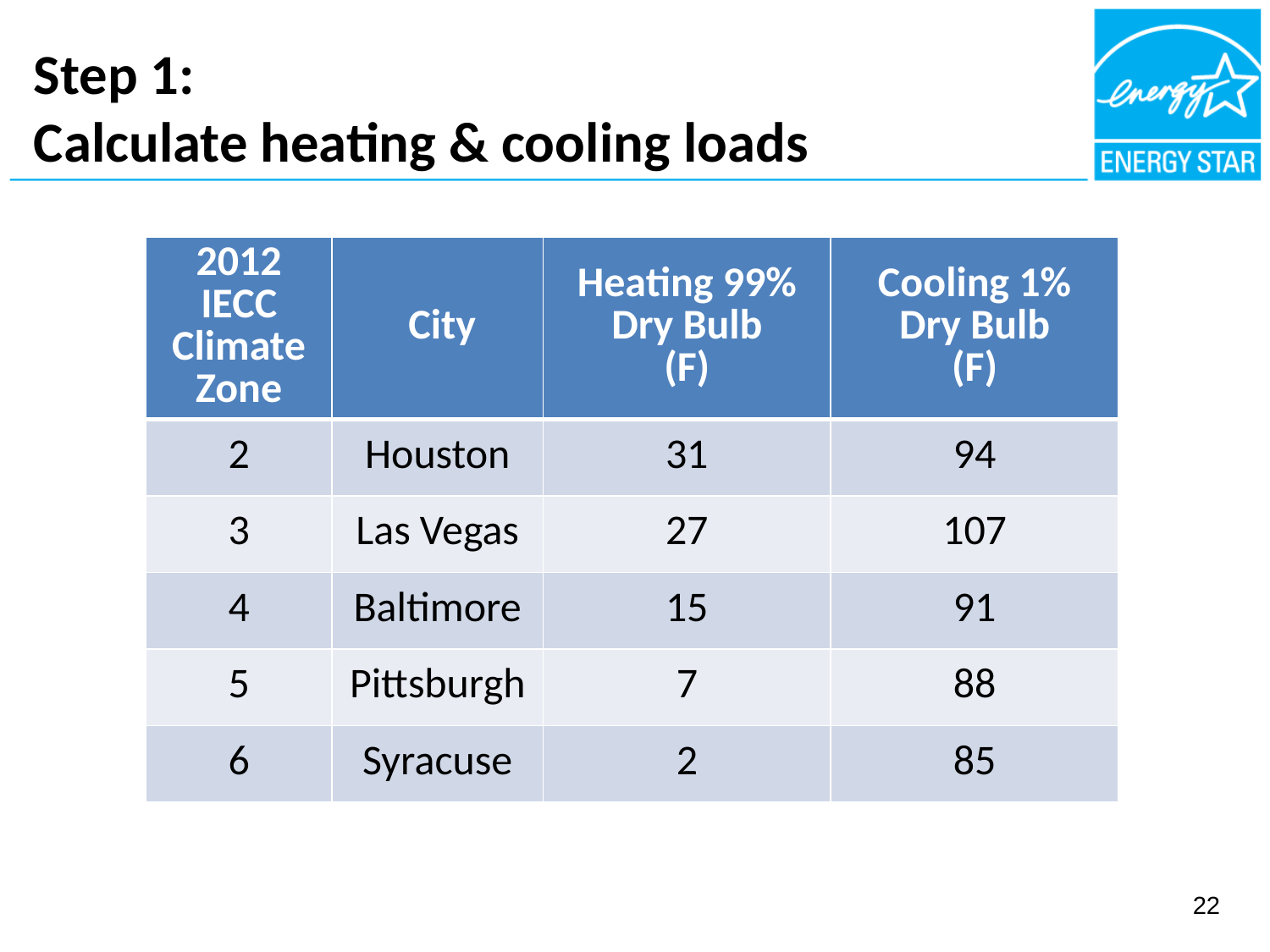

# Step 1: Calculate heating & cooling loads

| 2012 IECC Climate Zone | City | Heating 99% Dry Bulb (F) | Cooling 1% Dry Bulb (F) |
| --- | --- | --- | --- |
| 2 | Houston | 31 | 94 |
| 3 | Las Vegas | 27 | 107 |
| 4 | Baltimore | 15 | 91 |
| 5 | Pittsburgh | 7 | 88 |
| 6 | Syracuse | 2 | 85 |
22